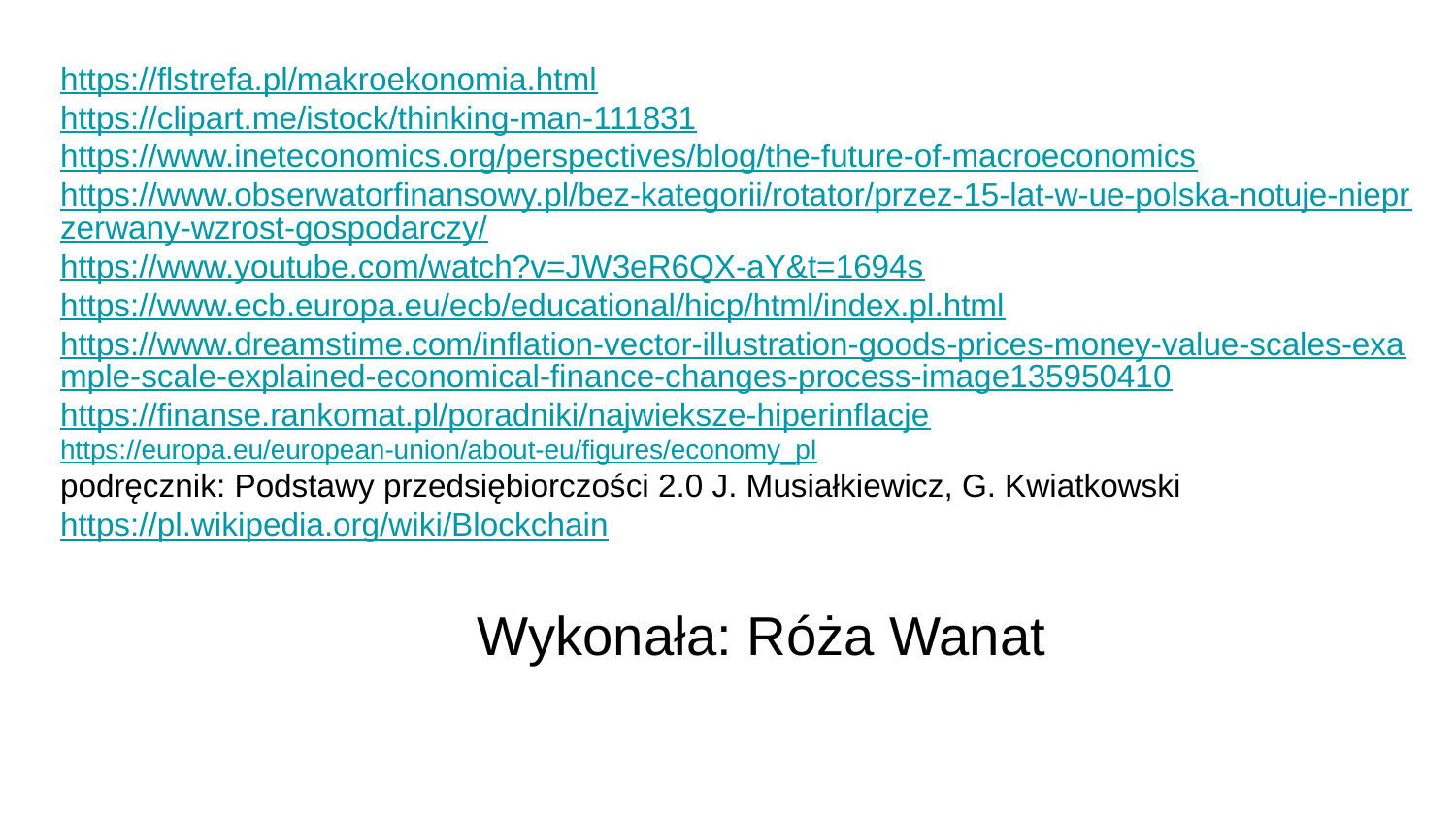

https://flstrefa.pl/makroekonomia.html
https://clipart.me/istock/thinking-man-111831
https://www.ineteconomics.org/perspectives/blog/the-future-of-macroeconomics
https://www.obserwatorfinansowy.pl/bez-kategorii/rotator/przez-15-lat-w-ue-polska-notuje-nieprzerwany-wzrost-gospodarczy/
https://www.youtube.com/watch?v=JW3eR6QX-aY&t=1694s
https://www.ecb.europa.eu/ecb/educational/hicp/html/index.pl.html
https://www.dreamstime.com/inflation-vector-illustration-goods-prices-money-value-scales-example-scale-explained-economical-finance-changes-process-image135950410
https://finanse.rankomat.pl/poradniki/najwieksze-hiperinflacje
https://europa.eu/european-union/about-eu/figures/economy_pl
podręcznik: Podstawy przedsiębiorczości 2.0 J. Musiałkiewicz, G. Kwiatkowski
https://pl.wikipedia.org/wiki/Blockchain

Wykonała: Róża Wanat